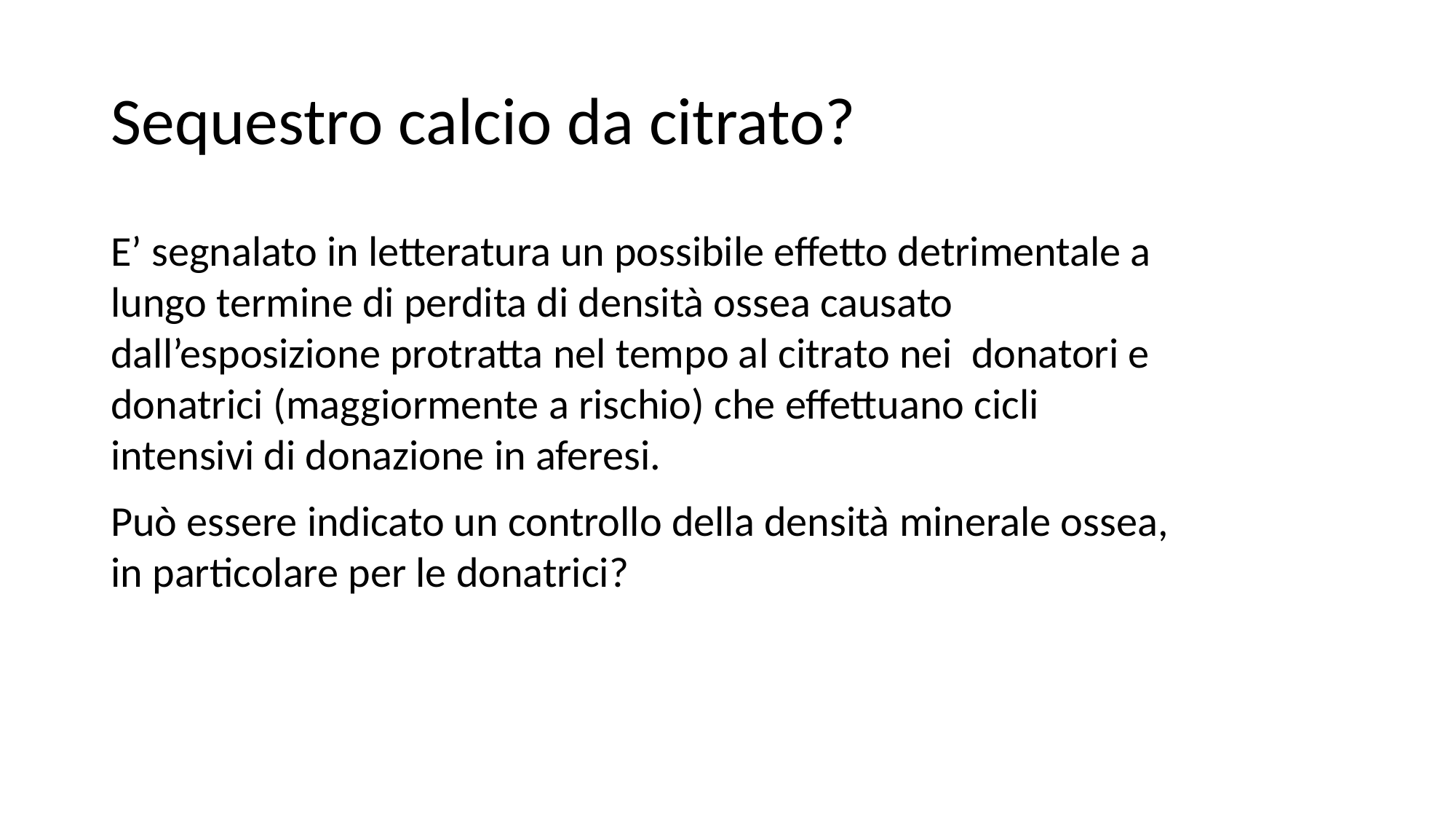

# Sequestro calcio da citrato?
E’ segnalato in letteratura un possibile effetto detrimentale a lungo termine di perdita di densità ossea causato dall’esposizione protratta nel tempo al citrato nei  donatori e donatrici (maggiormente a rischio) che effettuano cicli intensivi di donazione in aferesi.
Può essere indicato un controllo della densità minerale ossea, in particolare per le donatrici?